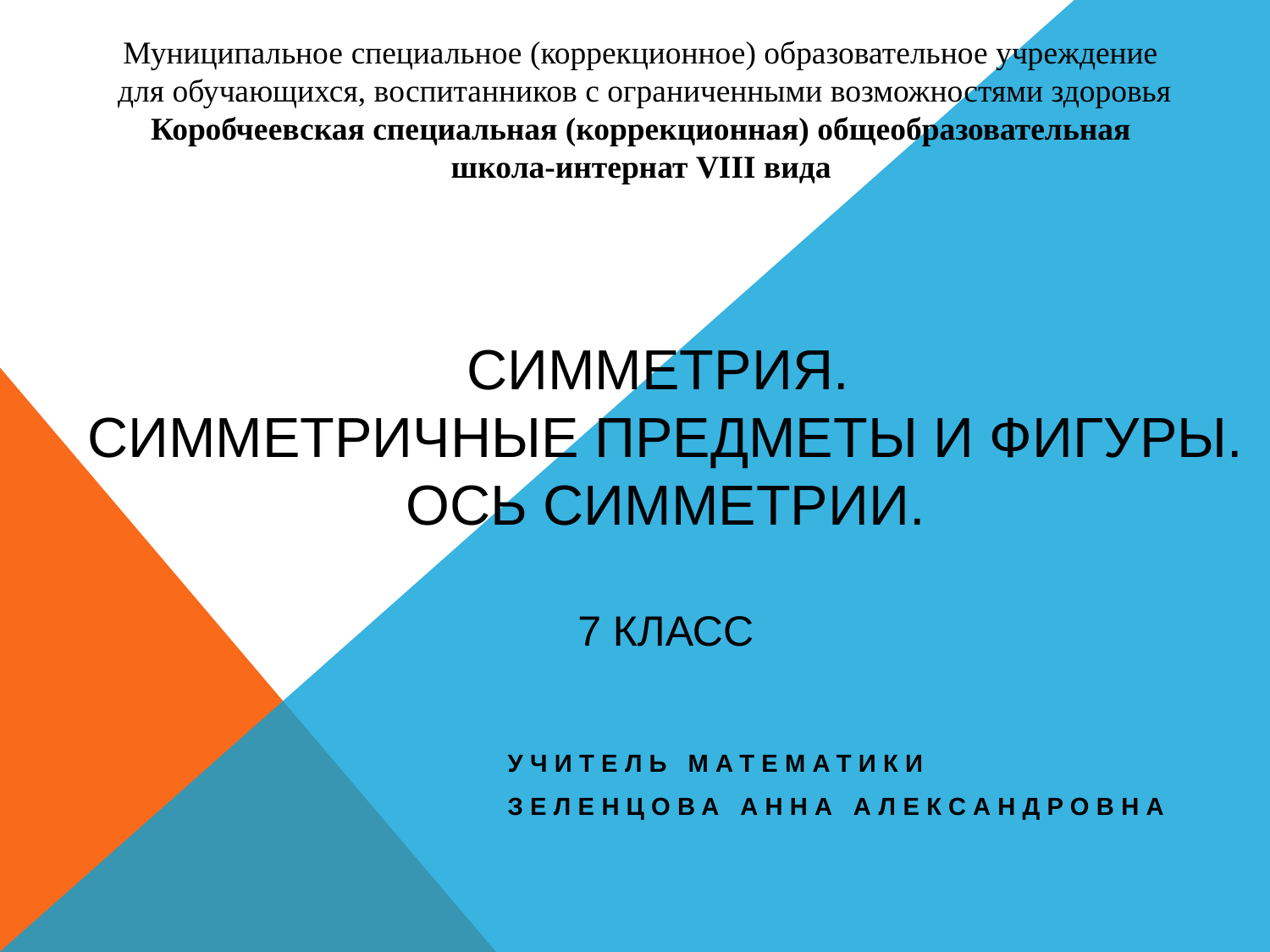

Муниципальное специальное (коррекционное) образовательное учреждение
для обучающихся, воспитанников с ограниченными возможностями здоровья
Коробчеевская специальная (коррекционная) общеобразовательная
школа-интернат VIII вида
# Симметрия. Симметричные предметы и фигуры. Ось симметрии. 7 класс
Учитель математики
зеленцова Анна александровна